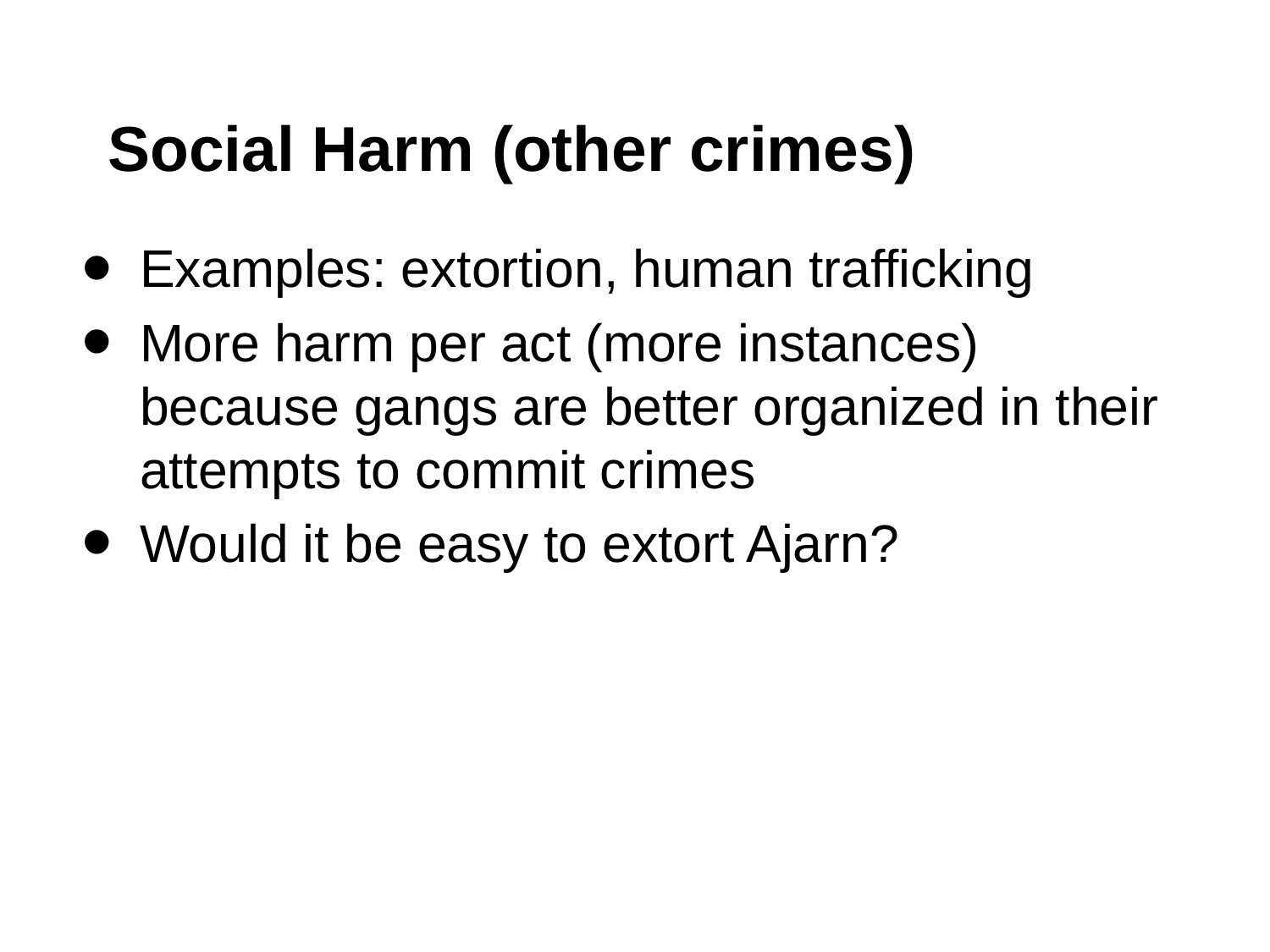

# Social Harm (other crimes)
Examples: extortion, human trafficking
More harm per act (more instances) because gangs are better organized in their attempts to commit crimes
Would it be easy to extort Ajarn?